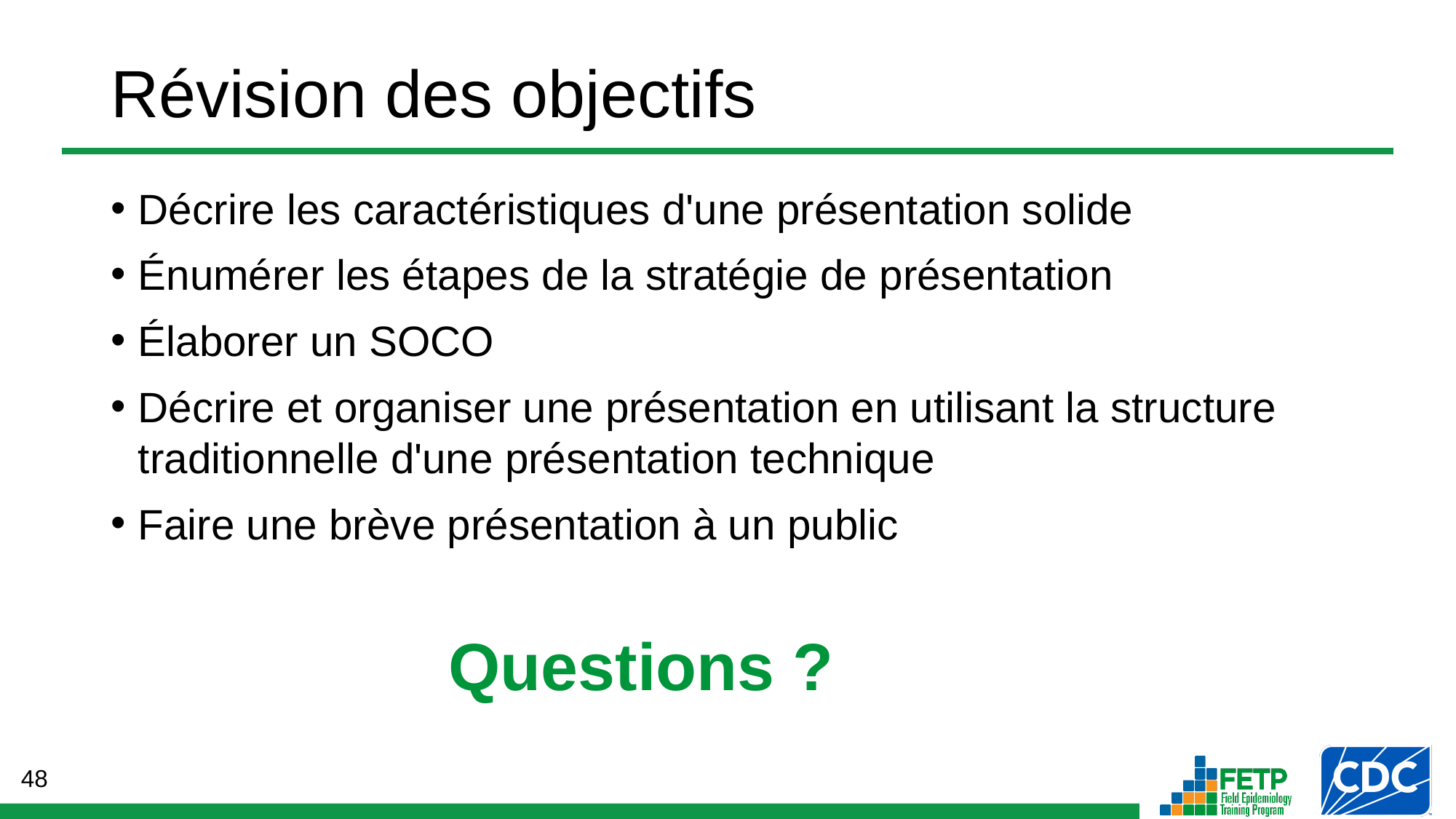

# Révision des objectifs
Décrire les caractéristiques d'une présentation solide
Énumérer les étapes de la stratégie de présentation
Élaborer un SOCO
Décrire et organiser une présentation en utilisant la structure traditionnelle d'une présentation technique
Faire une brève présentation à un public

Questions ?